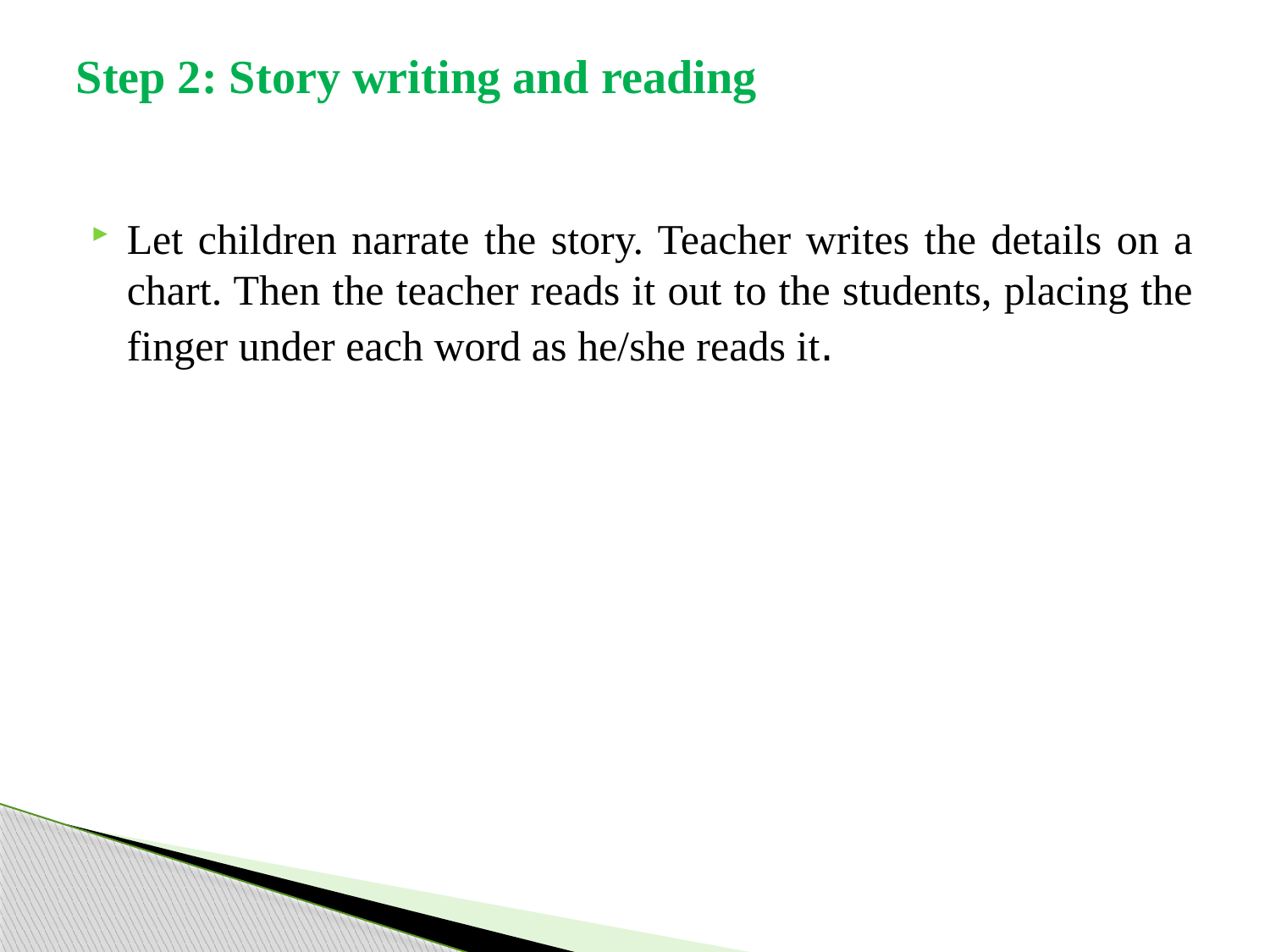

# Step 2: Story writing and reading
Let children narrate the story. Teacher writes the details on a chart. Then the teacher reads it out to the students, placing the finger under each word as he/she reads it.